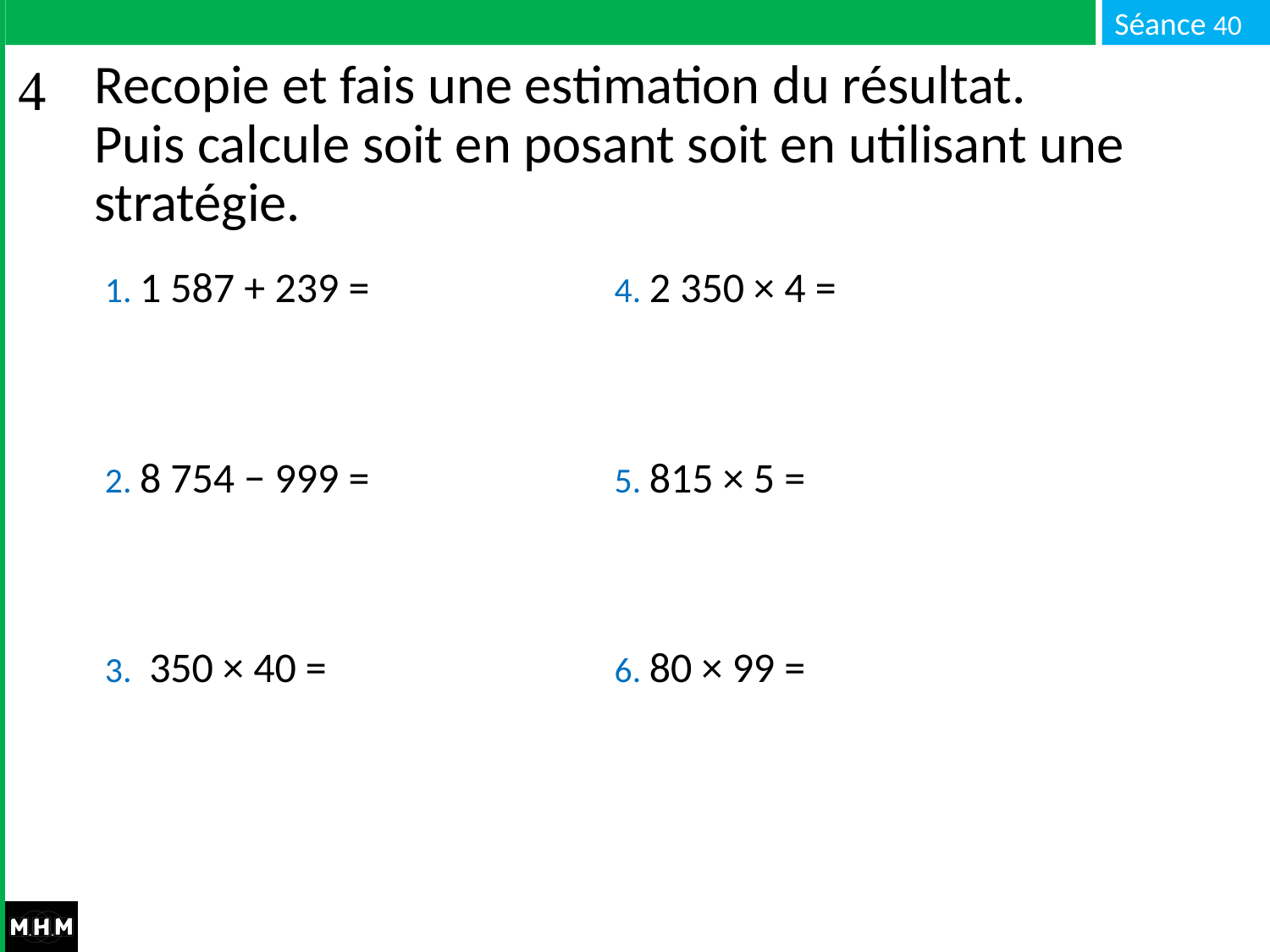

# Recopie et fais une estimation du résultat. Puis calcule soit en posant soit en utilisant une stratégie.
| 1. 1 587 + 239 = | 4. 2 350 × 4 = |
| --- | --- |
| 2. 8 754 − 999 = | 5. 815 × 5 = |
| 3. 350 × 40 = | 6. 80 × 99 = |